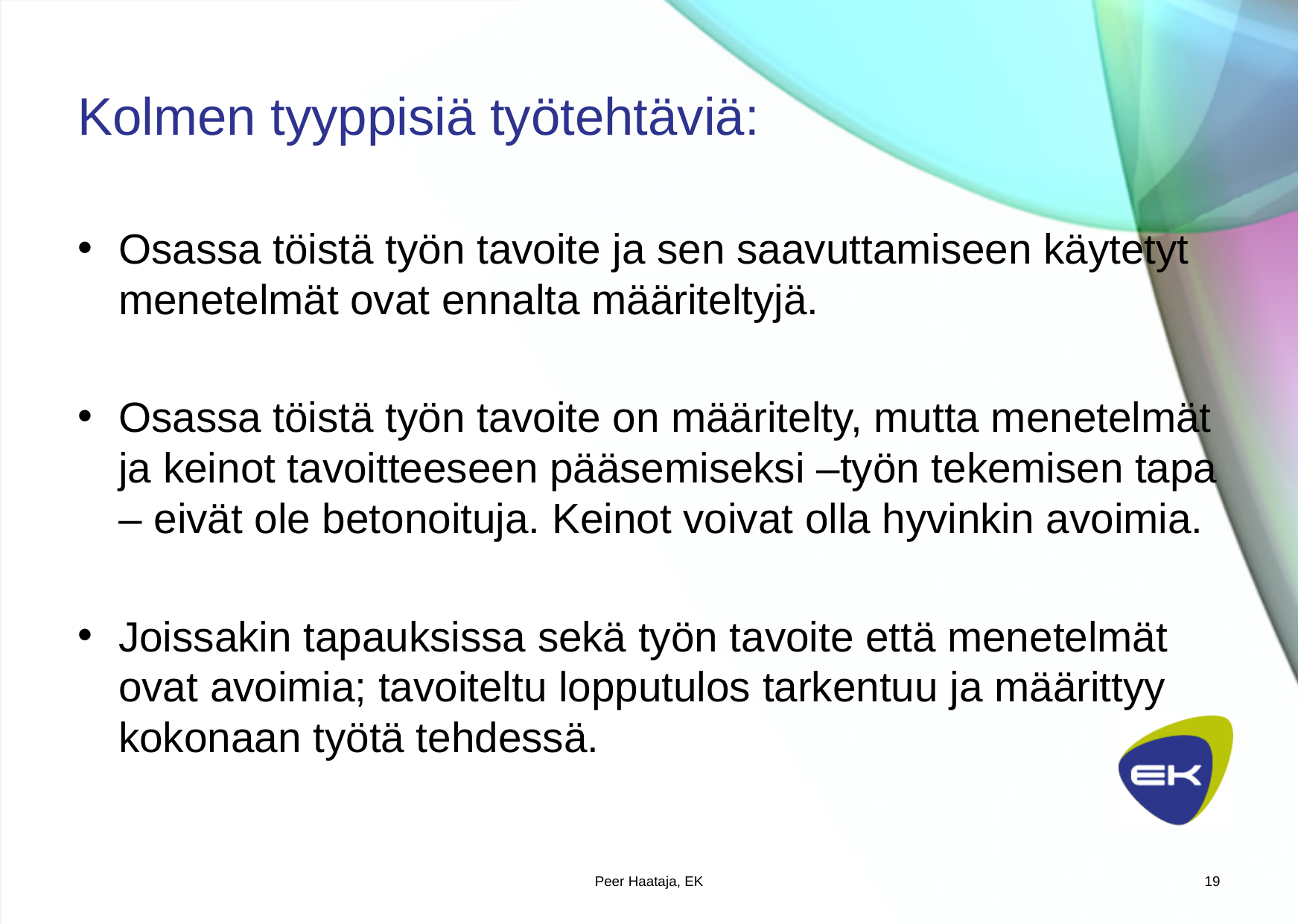

# Kolmen tyyppisiä työtehtäviä:
Osassa töistä työn tavoite ja sen saavuttamiseen käytetyt menetelmät ovat ennalta määriteltyjä.

Osassa töistä työn tavoite on määritelty, mutta menetelmät ja keinot tavoitteeseen pääsemiseksi –työn tekemisen tapa – eivät ole betonoituja. Keinot voivat olla hyvinkin avoimia.

Joissakin tapauksissa sekä työn tavoite että menetelmät ovat avoimia; tavoiteltu lopputulos tarkentuu ja määrittyy kokonaan työtä tehdessä.
Peer Haataja, EK
19